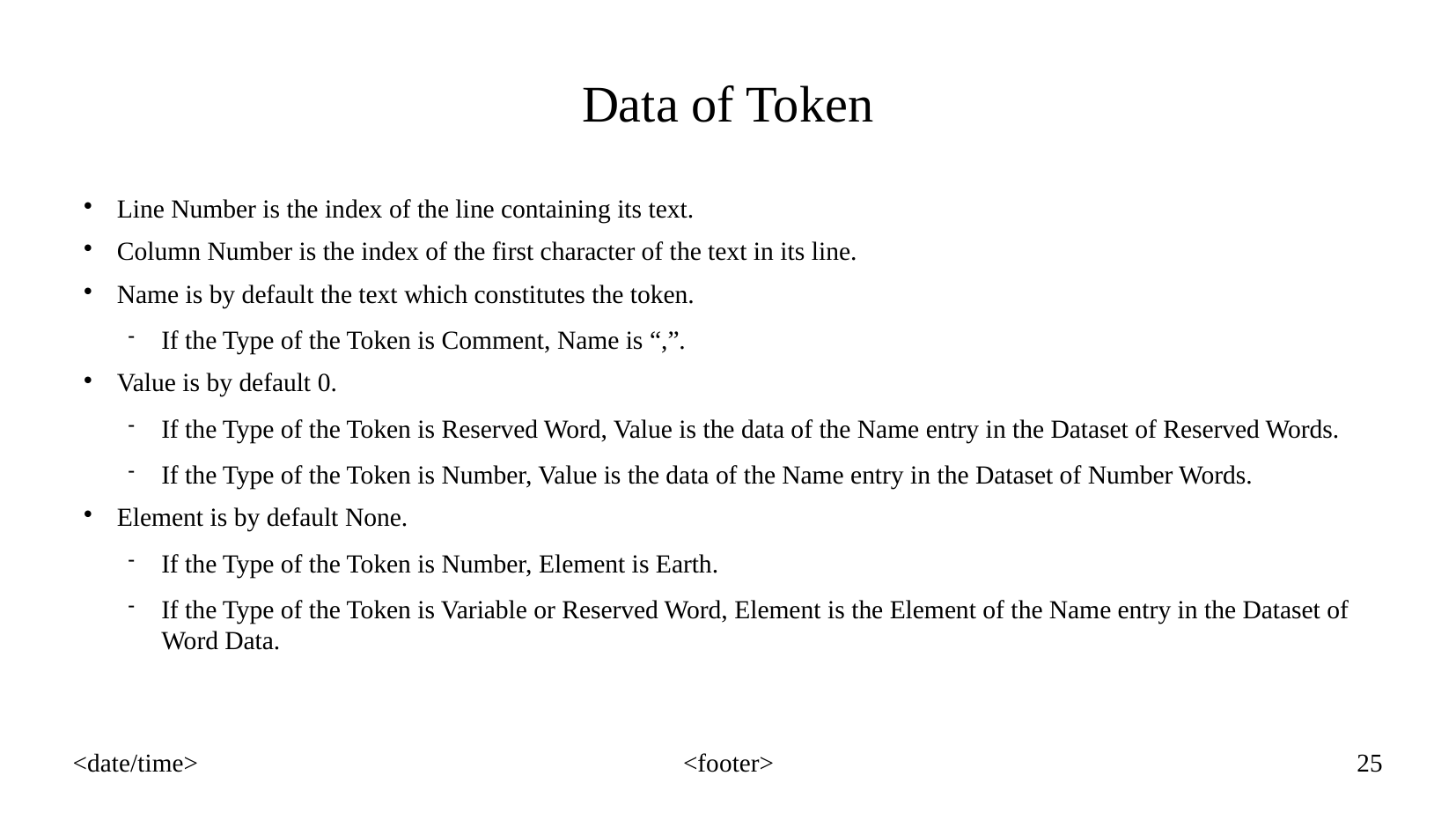

Data of Token
Line Number is the index of the line containing its text.
Column Number is the index of the first character of the text in its line.
Name is by default the text which constitutes the token.
If the Type of the Token is Comment, Name is “,”.
Value is by default 0.
If the Type of the Token is Reserved Word, Value is the data of the Name entry in the Dataset of Reserved Words.
If the Type of the Token is Number, Value is the data of the Name entry in the Dataset of Number Words.
Element is by default None.
If the Type of the Token is Number, Element is Earth.
If the Type of the Token is Variable or Reserved Word, Element is the Element of the Name entry in the Dataset of Word Data.